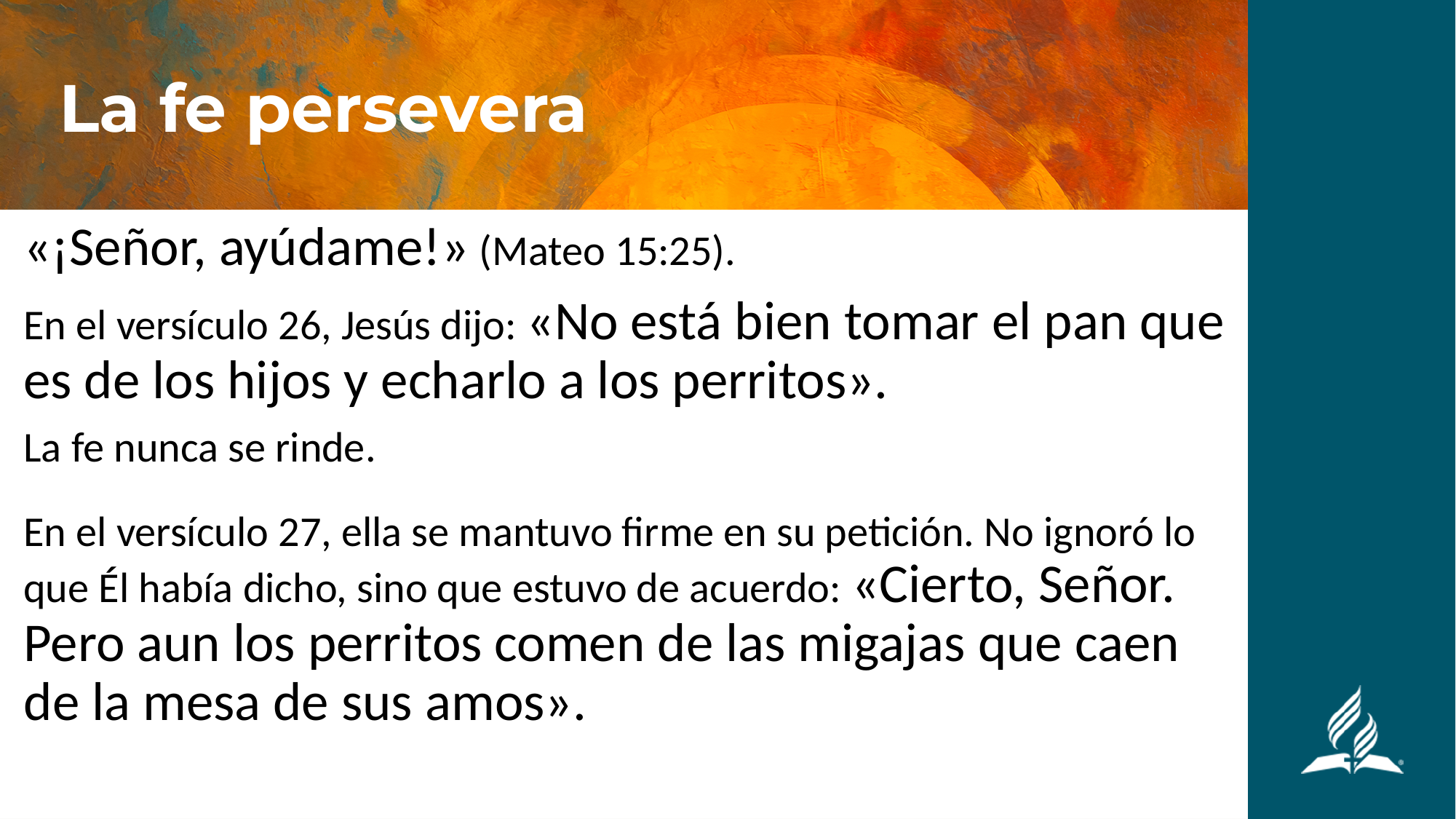

# La fe persevera
«¡Señor, ayúdame!» (Mateo 15:25).
En el versículo 26, Jesús dijo: «No está bien tomar el pan que es de los hijos y echarlo a los perritos».
La fe nunca se rinde.

En el versículo 27, ella se mantuvo firme en su petición. No ignoró lo que Él había dicho, sino que estuvo de acuerdo: «Cierto, Señor. Pero aun los perritos comen de las migajas que caen de la mesa de sus amos».